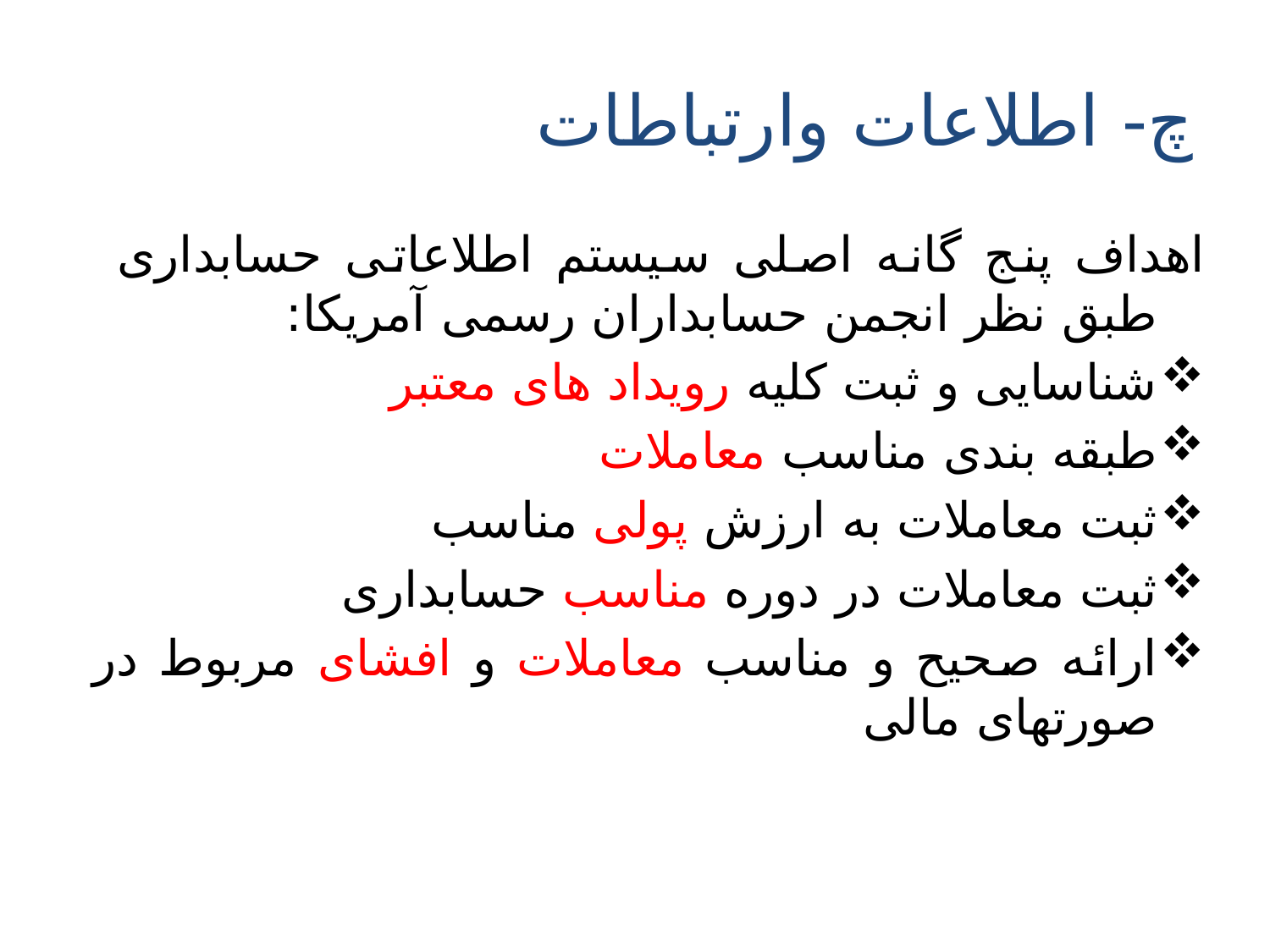

# چ- اطلاعات وارتباطات
اهداف پنج گانه اصلی سیستم اطلاعاتی حسابداری  طبق نظر انجمن حسابداران رسمی آمریکا:
شناسایی و ثبت کلیه رویداد های معتبر
طبقه بندی مناسب معاملات
ثبت معاملات به ارزش پولی مناسب
ثبت معاملات در دوره مناسب حسابداری
ارائه صحیح و مناسب معاملات و افشای مربوط در صورتهای مالی